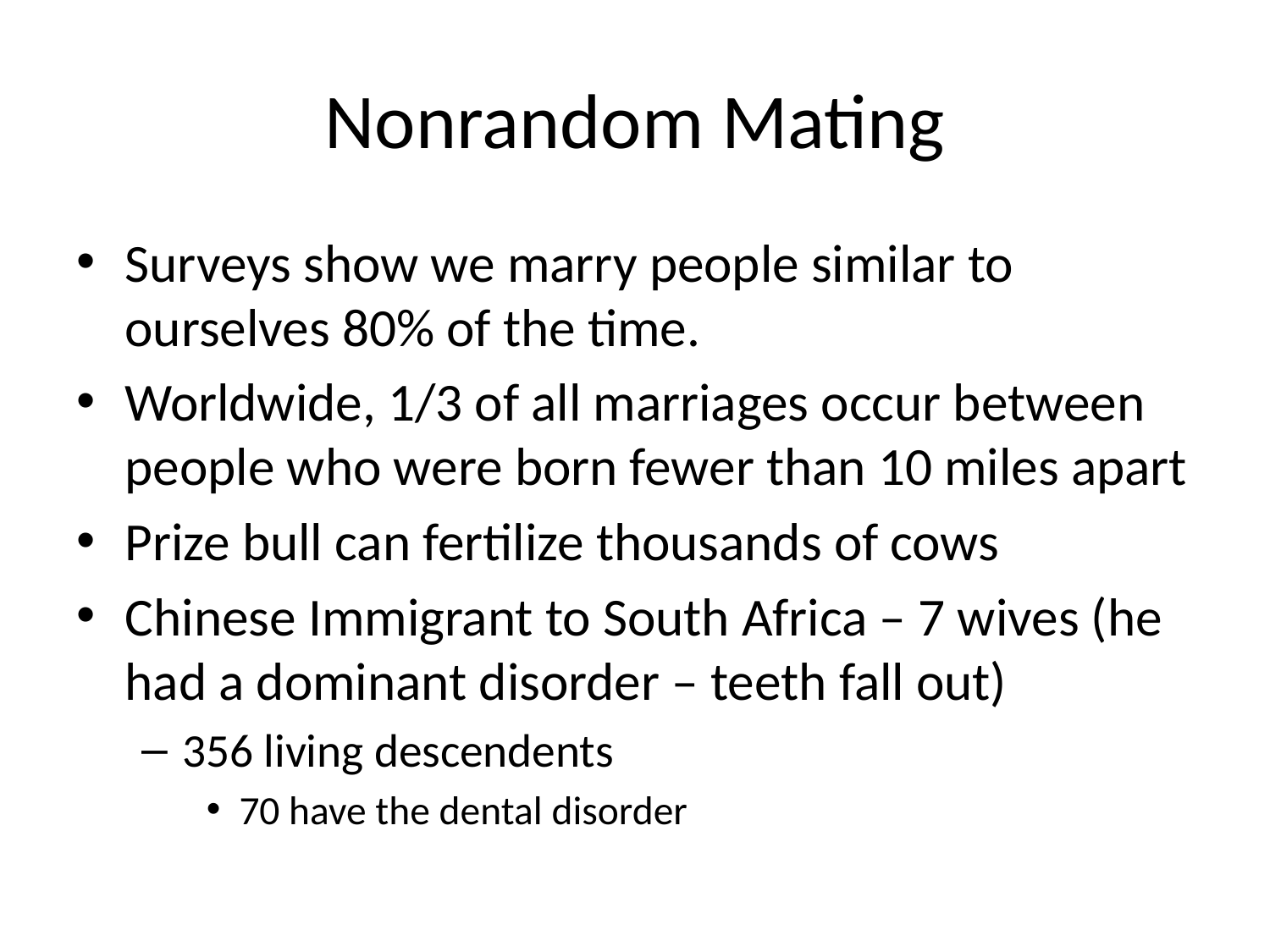

# Nonrandom Mating
Surveys show we marry people similar to ourselves 80% of the time.
Worldwide, 1/3 of all marriages occur between people who were born fewer than 10 miles apart
Prize bull can fertilize thousands of cows
Chinese Immigrant to South Africa – 7 wives (he had a dominant disorder – teeth fall out)
356 living descendents
70 have the dental disorder